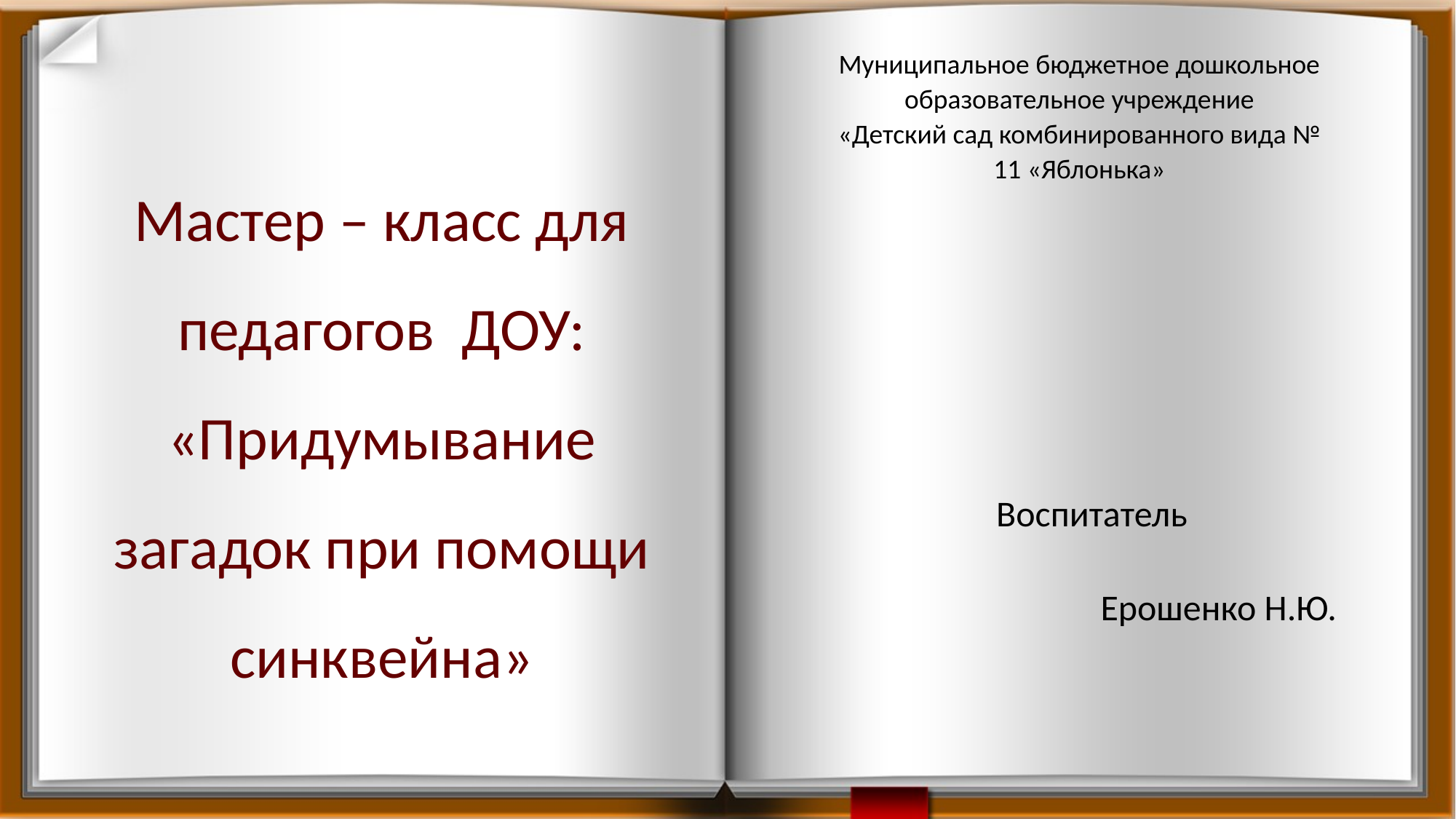

Муниципальное бюджетное дошкольное образовательное учреждение
«Детский сад комбинированного вида № 11 «Яблонька»
# Мастер – класс для педагогов  ДОУ: «Придумывание загадок при помощи синквейна»
Воспитатель
                                                                                                  Ерошенко Н.Ю.